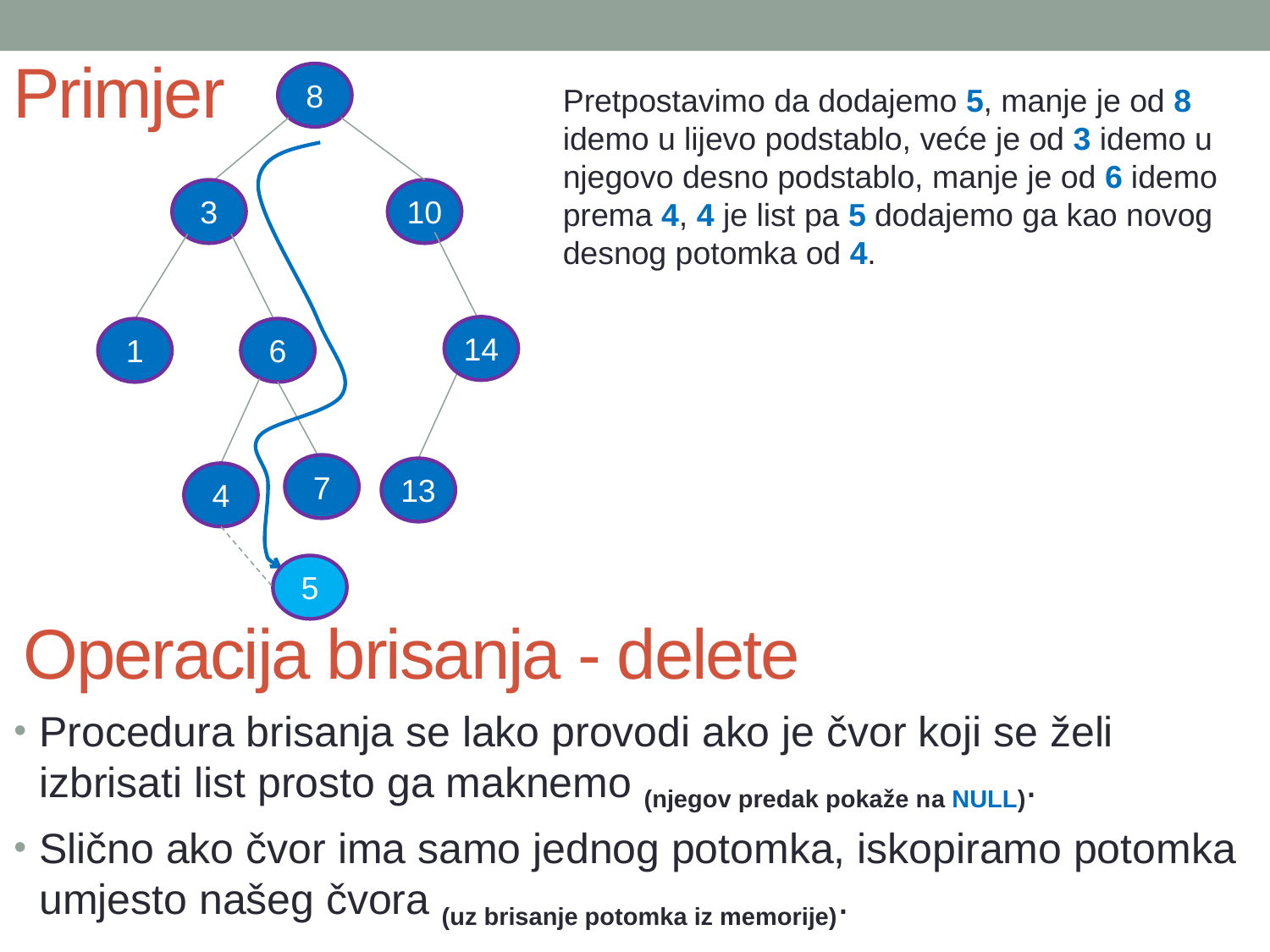

Primjer
8
Pretpostavimo da dodajemo 5, manje je od 8 idemo u lijevo podstablo, veće je od 3 idemo u njegovo desno podstablo, manje je od 6 idemo prema 4, 4 je list pa 5 dodajemo ga kao novog desnog potomka od 4.

3
10
14
1
6
7
13
4
5
# Operacija brisanja - delete
Procedura brisanja se lako provodi ako je čvor koji se želi izbrisati list prosto ga maknemo (njegov predak pokaže na NULL).
Slično ako čvor ima samo jednog potomka, iskopiramo potomka umjesto našeg čvora (uz brisanje potomka iz memorije).